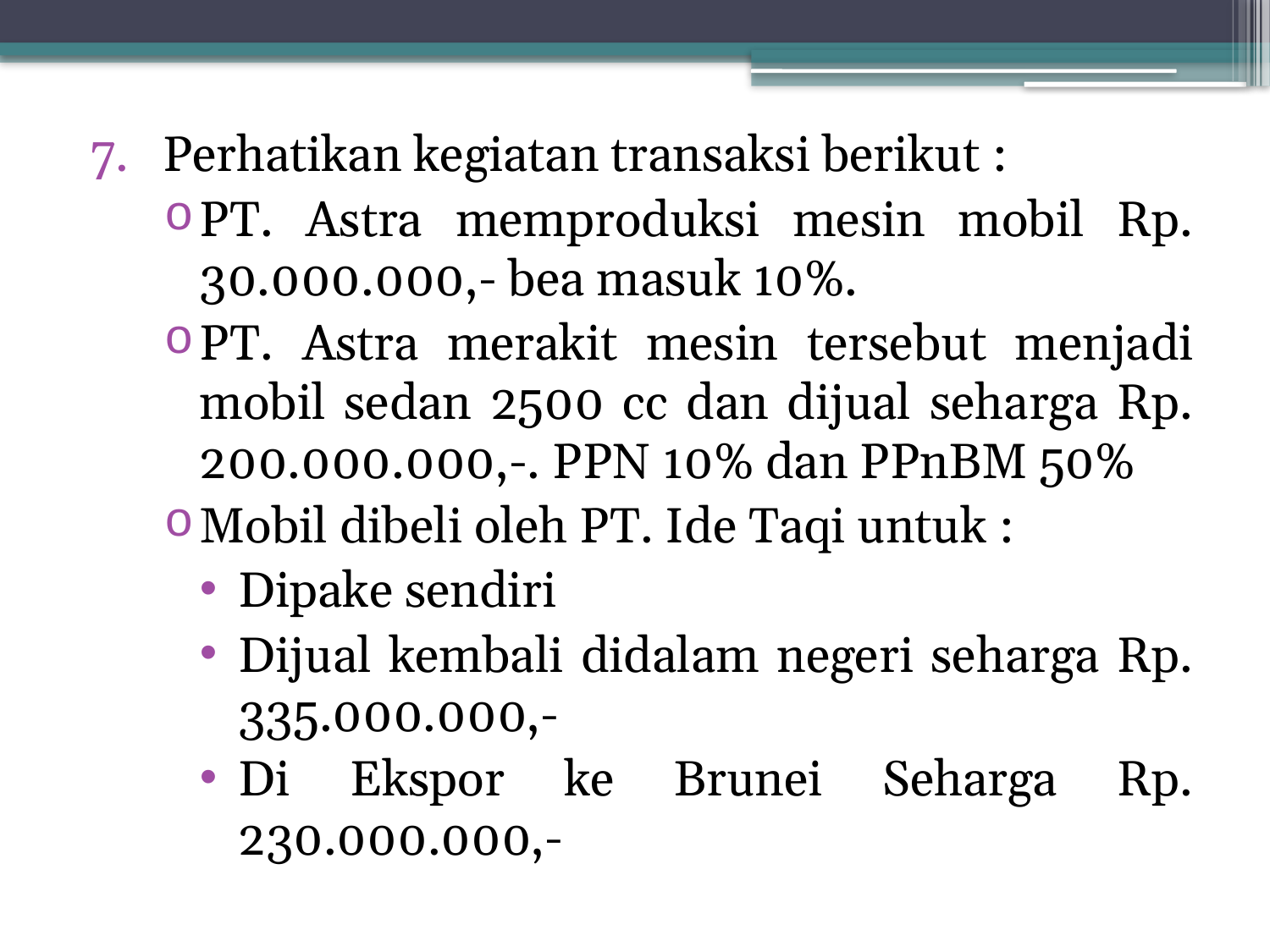

Perhatikan kegiatan transaksi berikut :
PT. Astra memproduksi mesin mobil Rp. 30.000.000,- bea masuk 10%.
PT. Astra merakit mesin tersebut menjadi mobil sedan 2500 cc dan dijual seharga Rp. 200.000.000,-. PPN 10% dan PPnBM 50%
Mobil dibeli oleh PT. Ide Taqi untuk :
Dipake sendiri
Dijual kembali didalam negeri seharga Rp. 335.000.000,-
Di Ekspor ke Brunei Seharga Rp. 230.000.000,-